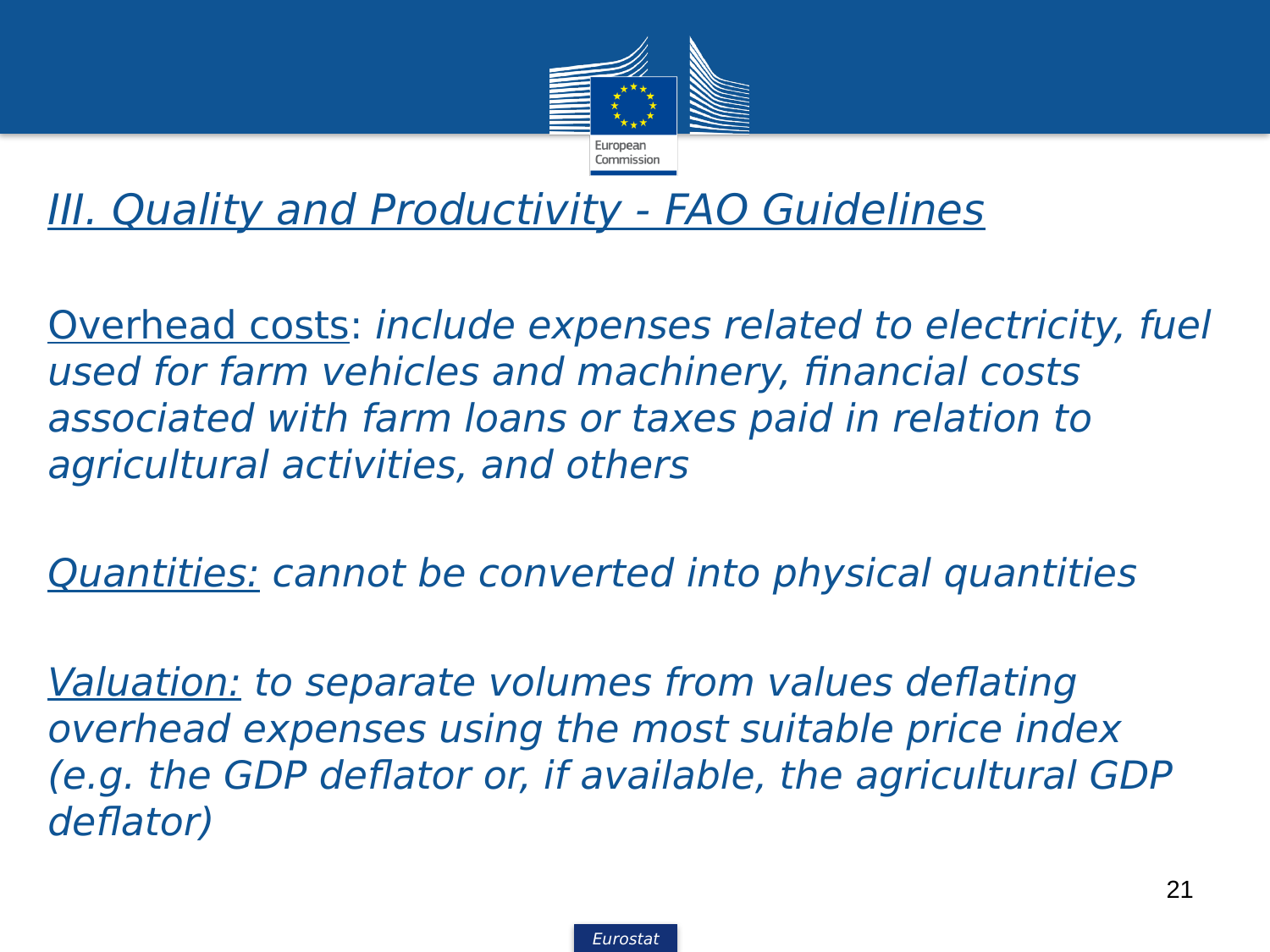

III. Quality and Productivity - FAO Guidelines

Overhead costs: include expenses related to electricity, fuel used for farm vehicles and machinery, financial costs associated with farm loans or taxes paid in relation to agricultural activities, and others

Quantities: cannot be converted into physical quantities

Valuation: to separate volumes from values deflating overhead expenses using the most suitable price index (e.g. the GDP deflator or, if available, the agricultural GDP deflator)

21